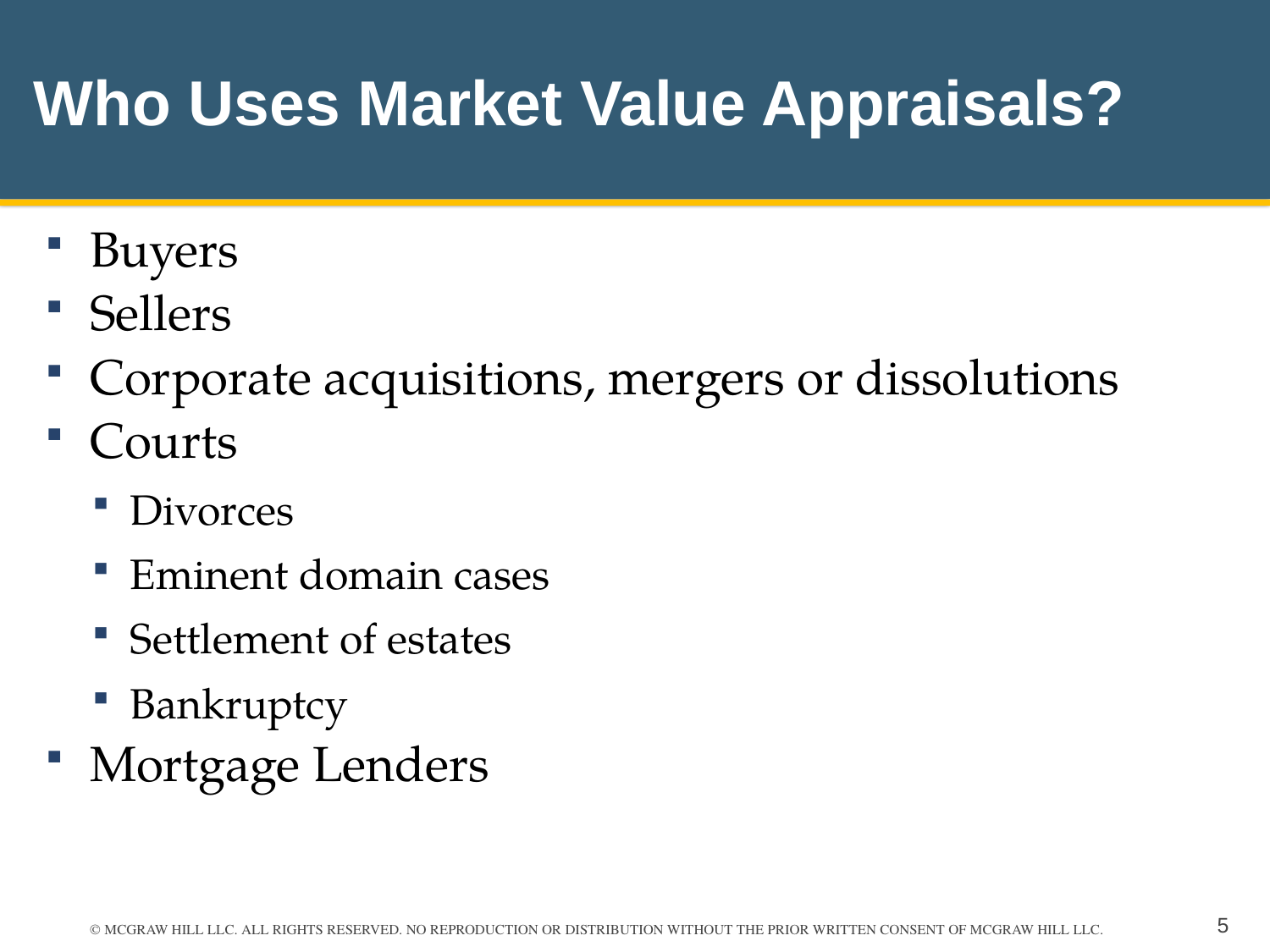

# Who Uses Market Value Appraisals?
Buyers
Sellers
Corporate acquisitions, mergers or dissolutions
Courts
Divorces
Eminent domain cases
Settlement of estates
Bankruptcy
Mortgage Lenders
© MCGRAW HILL LLC. ALL RIGHTS RESERVED. NO REPRODUCTION OR DISTRIBUTION WITHOUT THE PRIOR WRITTEN CONSENT OF MCGRAW HILL LLC.
5